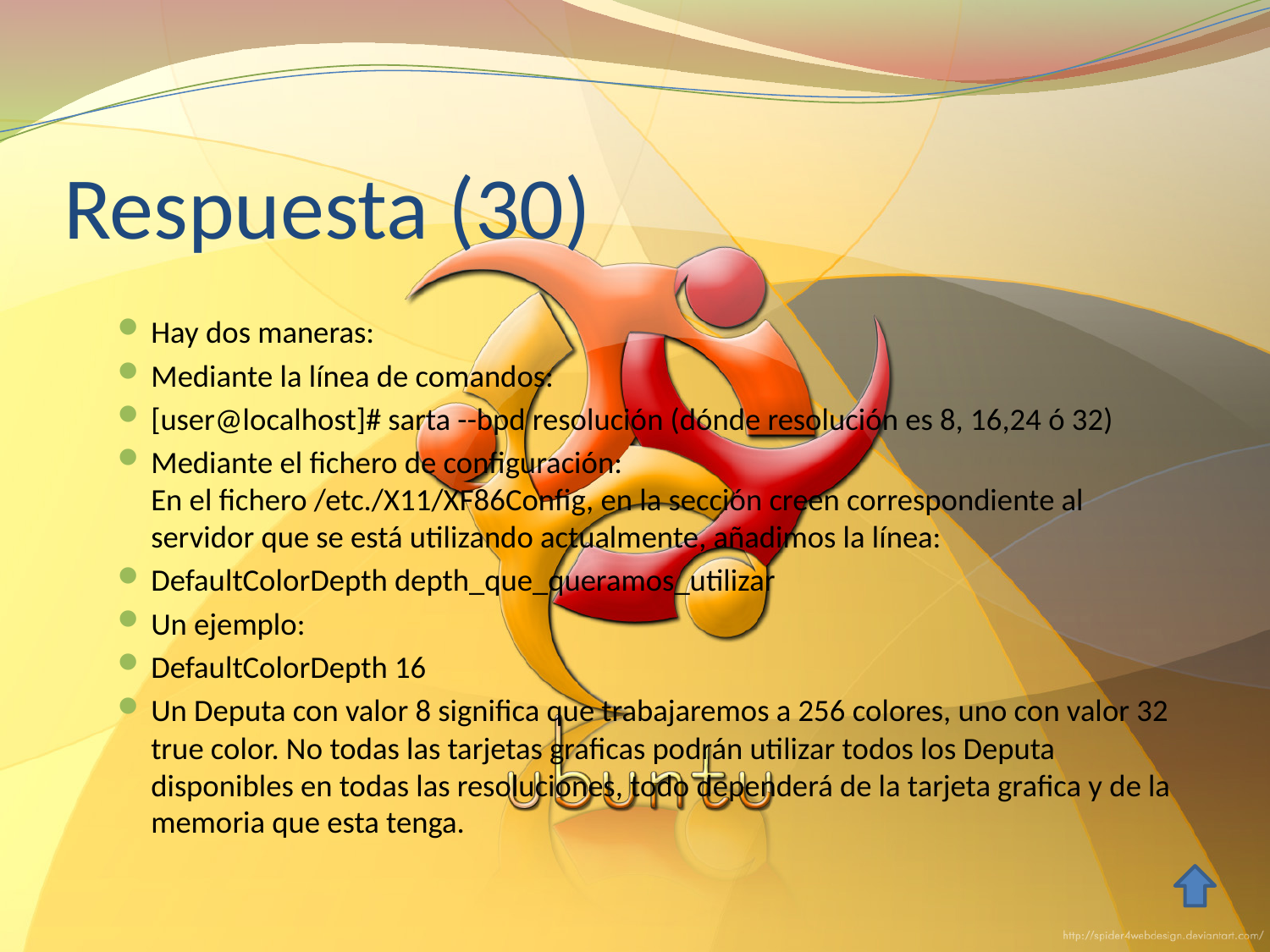

# Respuesta (30)
Hay dos maneras:
Mediante la línea de comandos:
[user@localhost]# sarta --bpd resolución (dónde resolución es 8, 16,24 ó 32)
Mediante el fichero de configuración:
En el fichero /etc./X11/XF86Config, en la sección creen correspondiente al servidor que se está utilizando actualmente, añadimos la línea:
DefaultColorDepth depth_que_queramos_utilizar
Un ejemplo:
DefaultColorDepth 16
Un Deputa con valor 8 significa que trabajaremos a 256 colores, uno con valor 32 true color. No todas las tarjetas graficas podrán utilizar todos los Deputa disponibles en todas las resoluciones, todo dependerá de la tarjeta grafica y de la memoria que esta tenga.